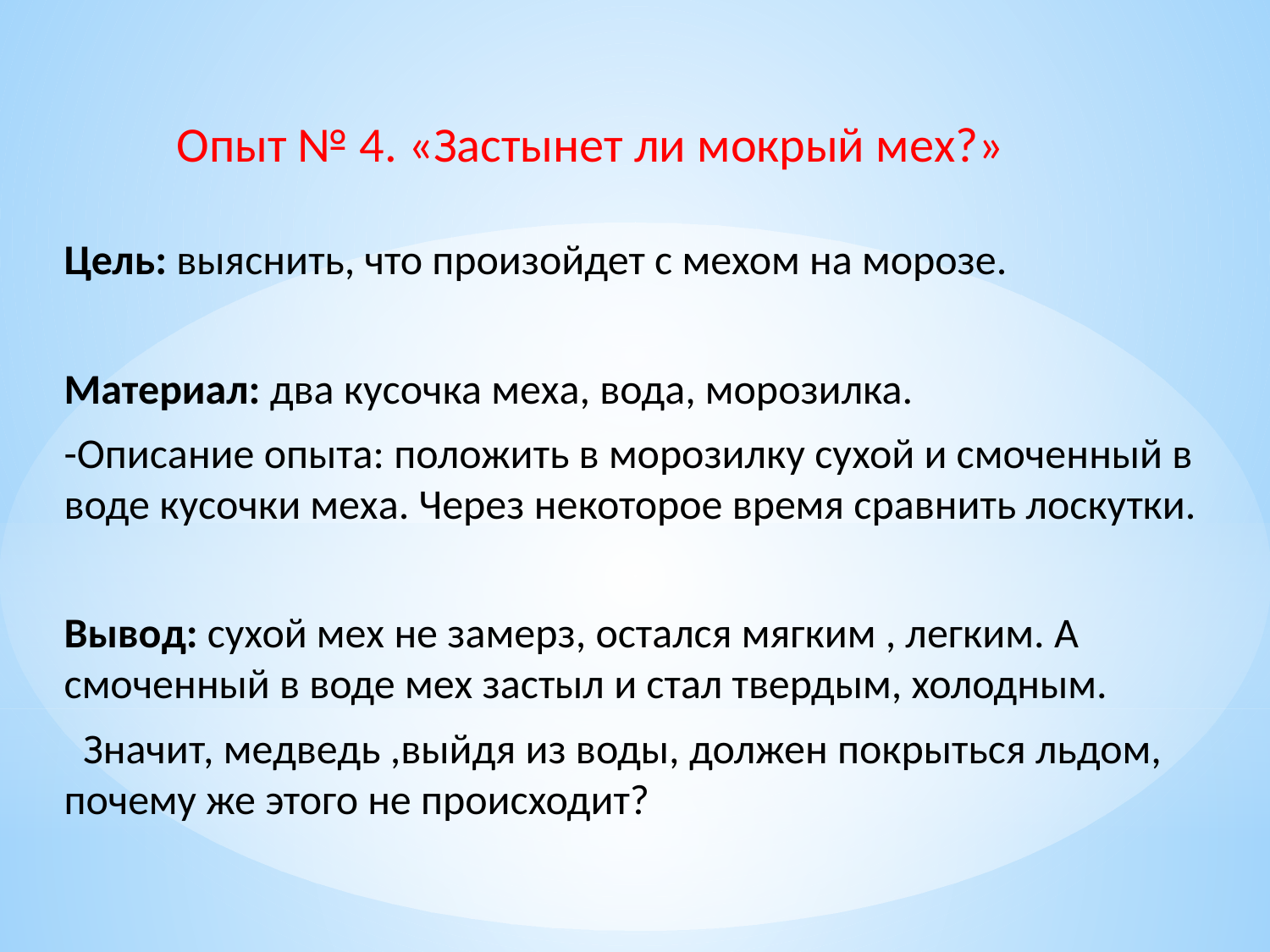

# Опыт № 4. «Застынет ли мокрый мех?»
Цель: выяснить, что произойдет с мехом на морозе.

Материал: два кусочка меха, вода, морозилка.
-Описание опыта: положить в морозилку сухой и смоченный в воде кусочки меха. Через некоторое время сравнить лоскутки.

Вывод: сухой мех не замерз, остался мягким , легким. А смоченный в воде мех застыл и стал твердым, холодным.
  Значит, медведь ,выйдя из воды, должен покрыться льдом, почему же этого не происходит?